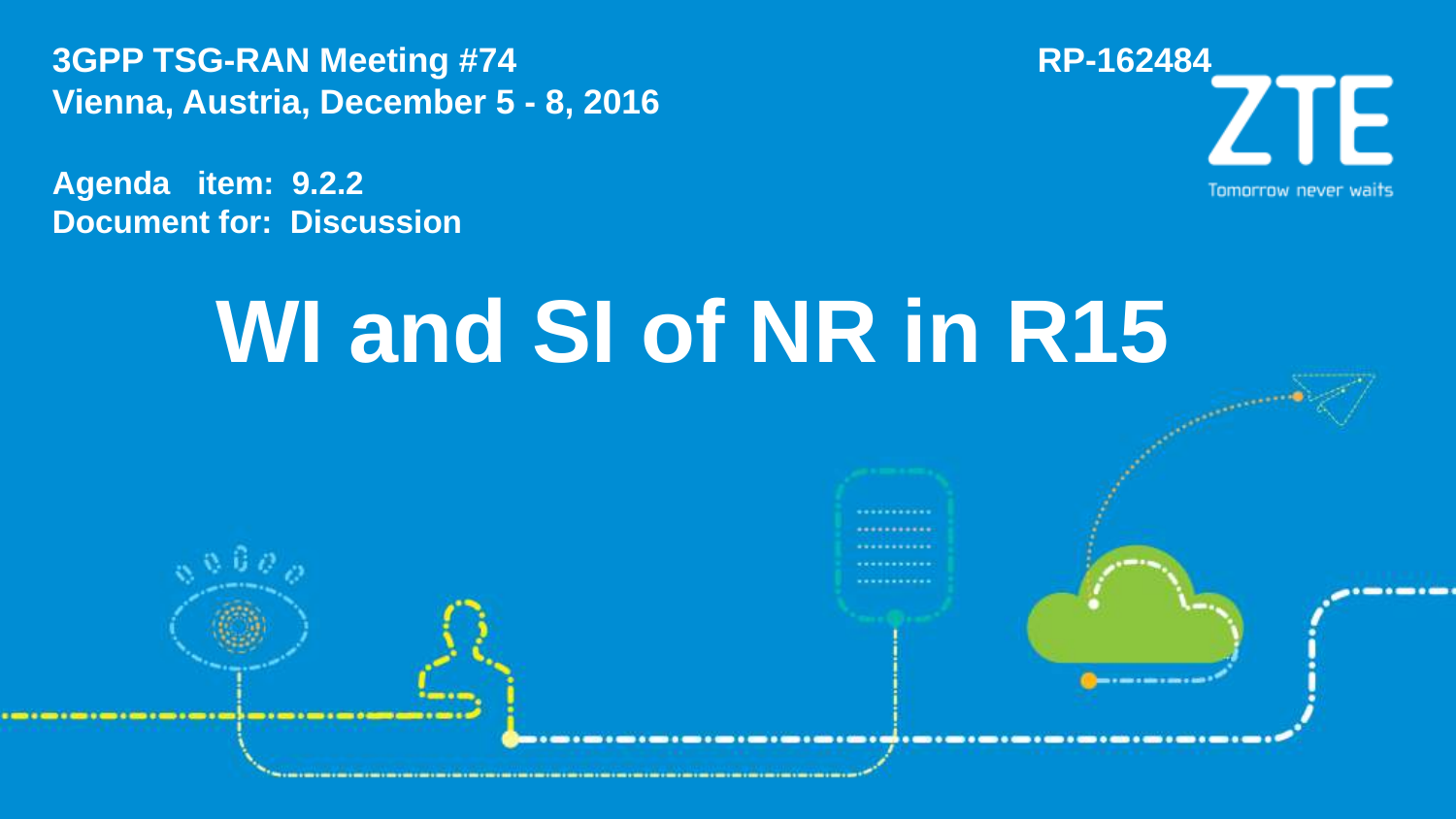

3GPP TSG-RAN Meeting #74                                                       RP-162484
Vienna, Austria, December 5 - 8, 2016

Agenda   item:  9.2.2
Document for:  Discussion
WI and SI of NR in R15